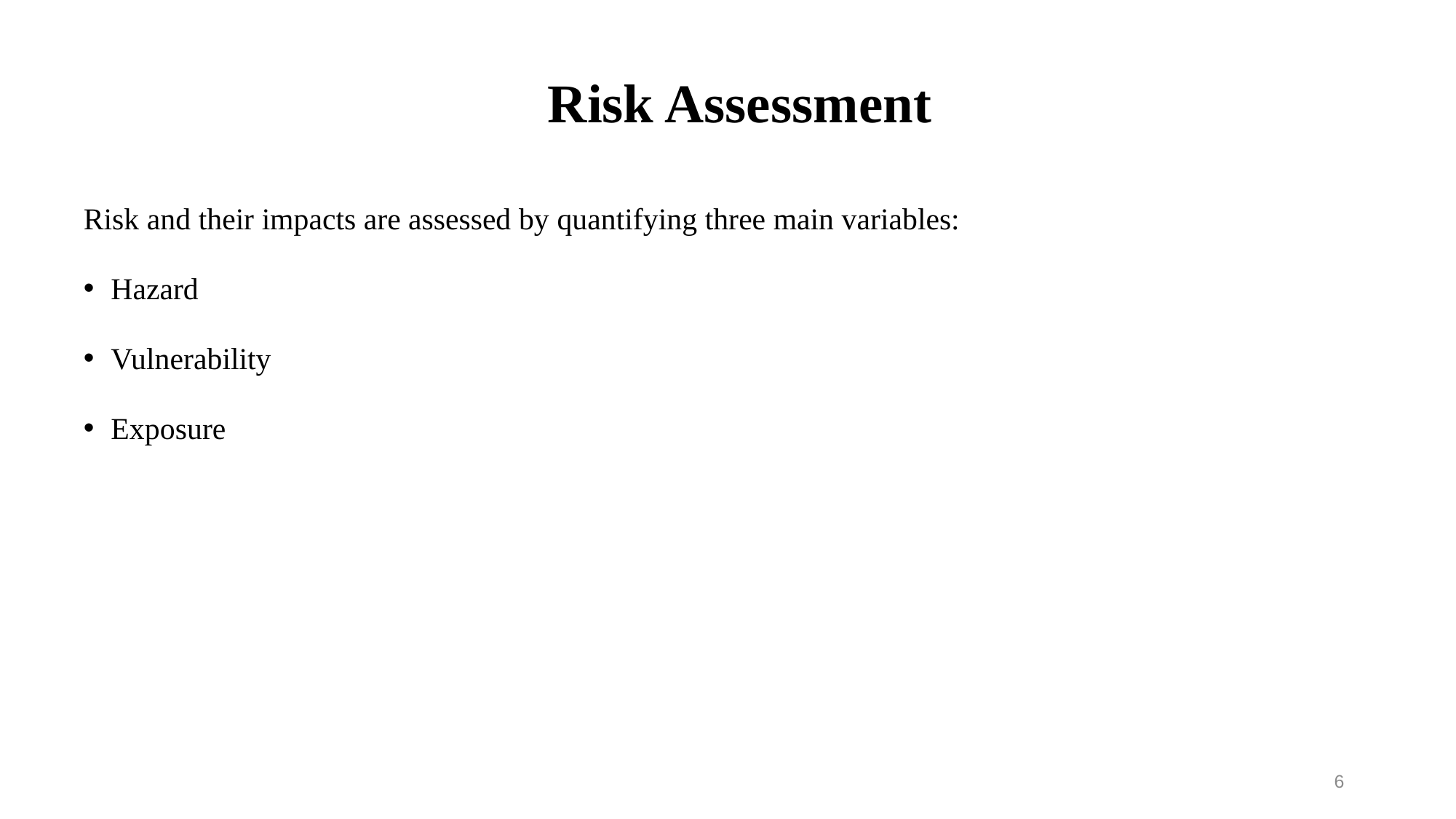

# Risk Assessment
Risk and their impacts are assessed by quantifying three main variables:
Hazard
Vulnerability
Exposure
6